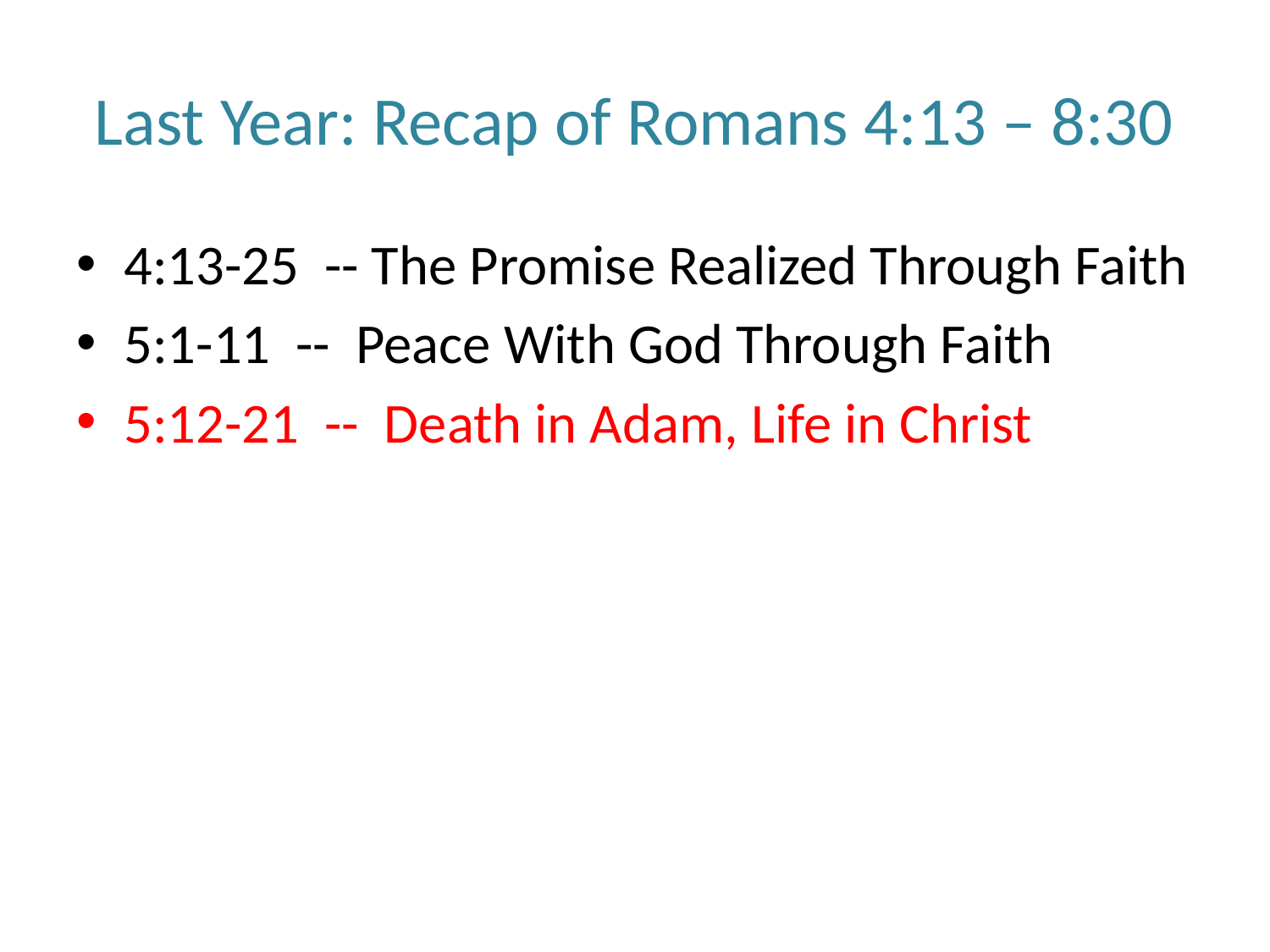

# Last Year: Recap of Romans 4:13 – 8:30
4:13-25  -- The Promise Realized Through Faith
5:1-11  --  Peace With God Through Faith
5:12-21  --  Death in Adam, Life in Christ